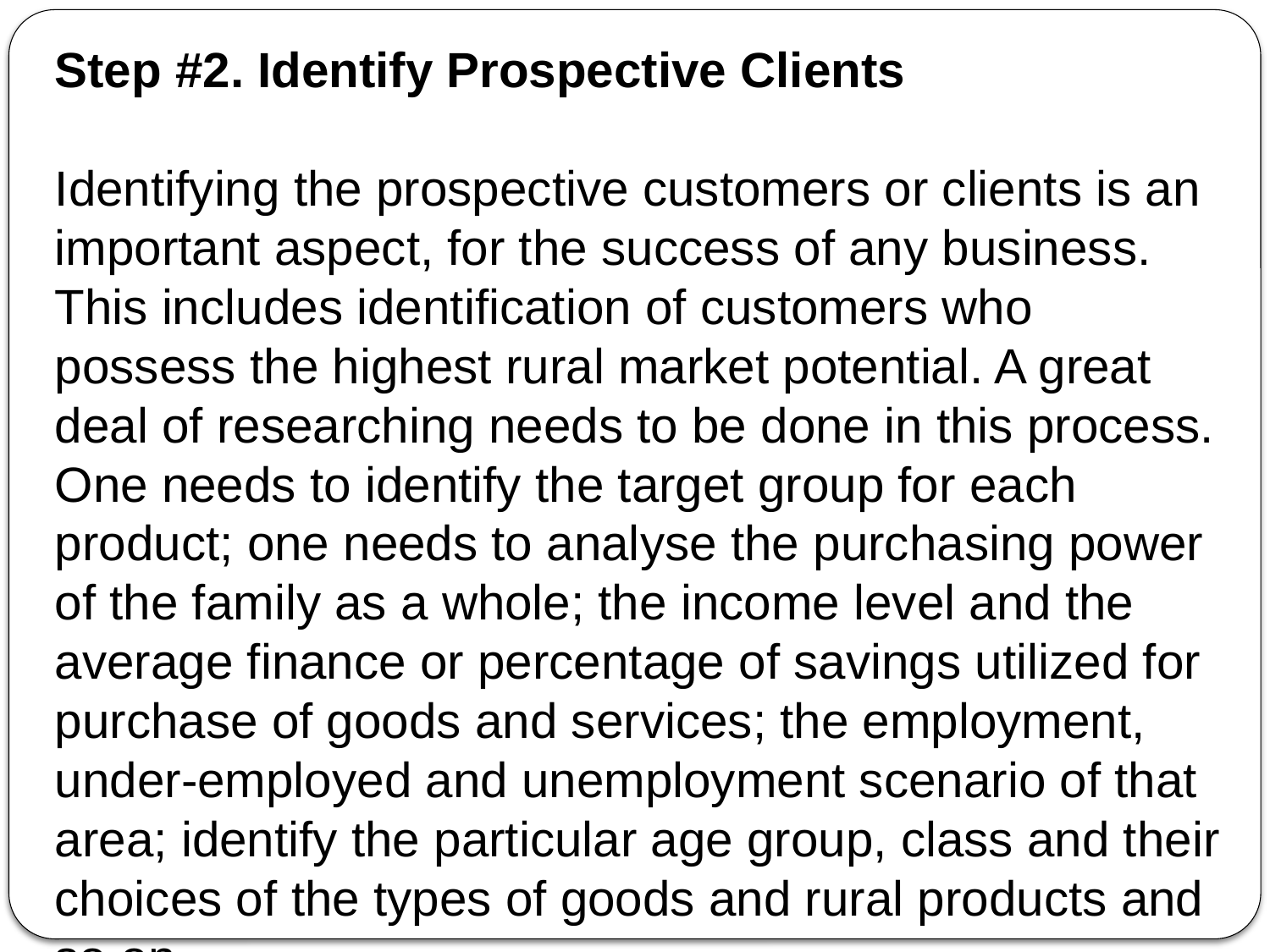

Step #2. Identify Prospective Clients

Identifying the prospective customers or clients is an important aspect, for the success of any business. This includes identification of customers who possess the highest rural market potential. A great deal of researching needs to be done in this process. One needs to identify the target group for each product; one needs to analyse the purchasing power of the family as a whole; the income level and the average finance or percentage of savings utilized for purchase of goods and services; the employment, under-employed and unemployment scenario of that area; identify the particular age group, class and their choices of the types of goods and rural products and so on.